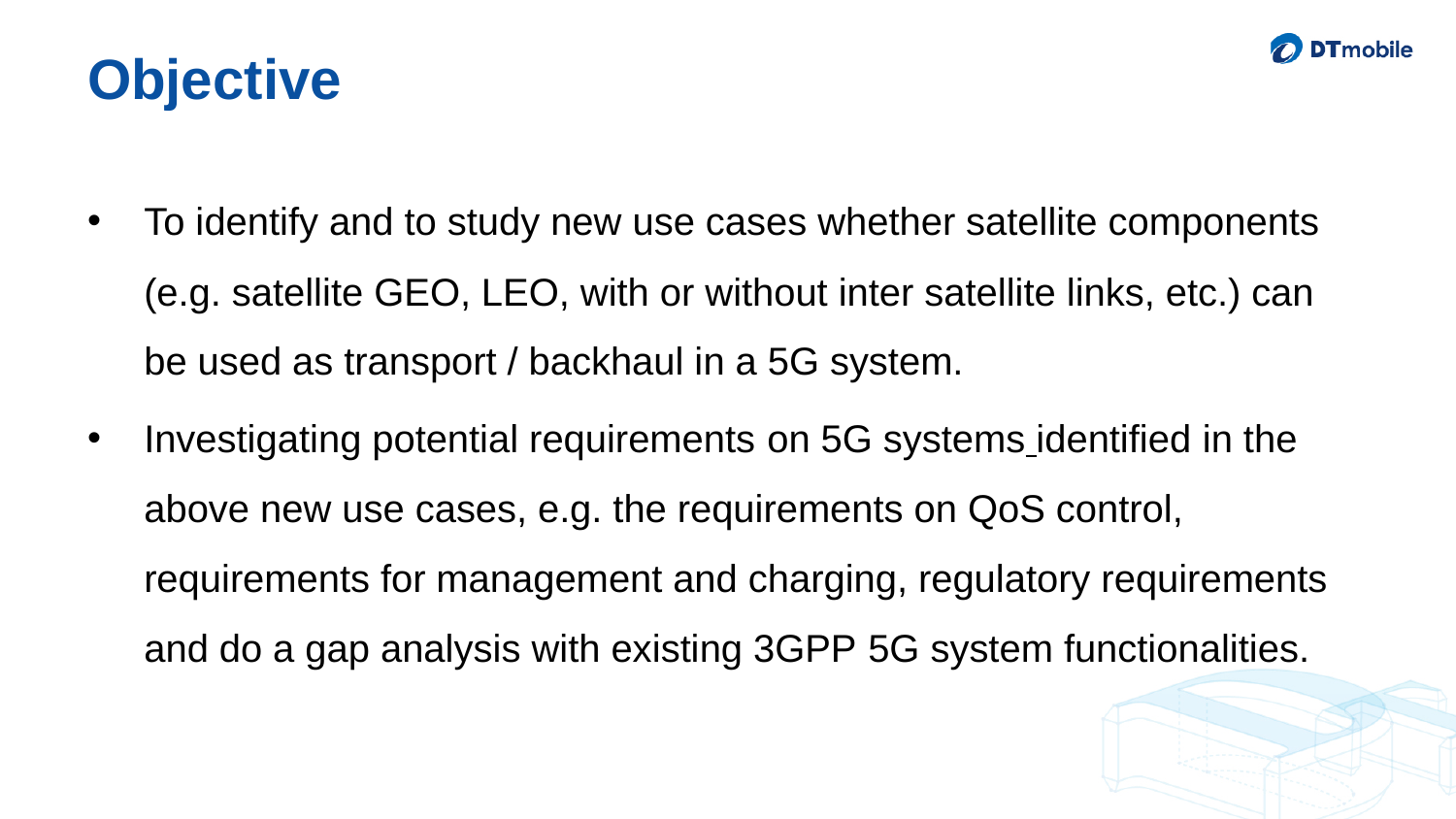

# Objective
To identify and to study new use cases whether satellite components  (e.g. satellite GEO, LEO, with or without inter satellite links, etc.) can be used as transport / backhaul in a 5G system.
Investigating potential requirements on 5G systems identified in the above new use cases, e.g. the requirements on QoS control, requirements for management and charging, regulatory requirements and do a gap analysis with existing 3GPP 5G system functionalities.